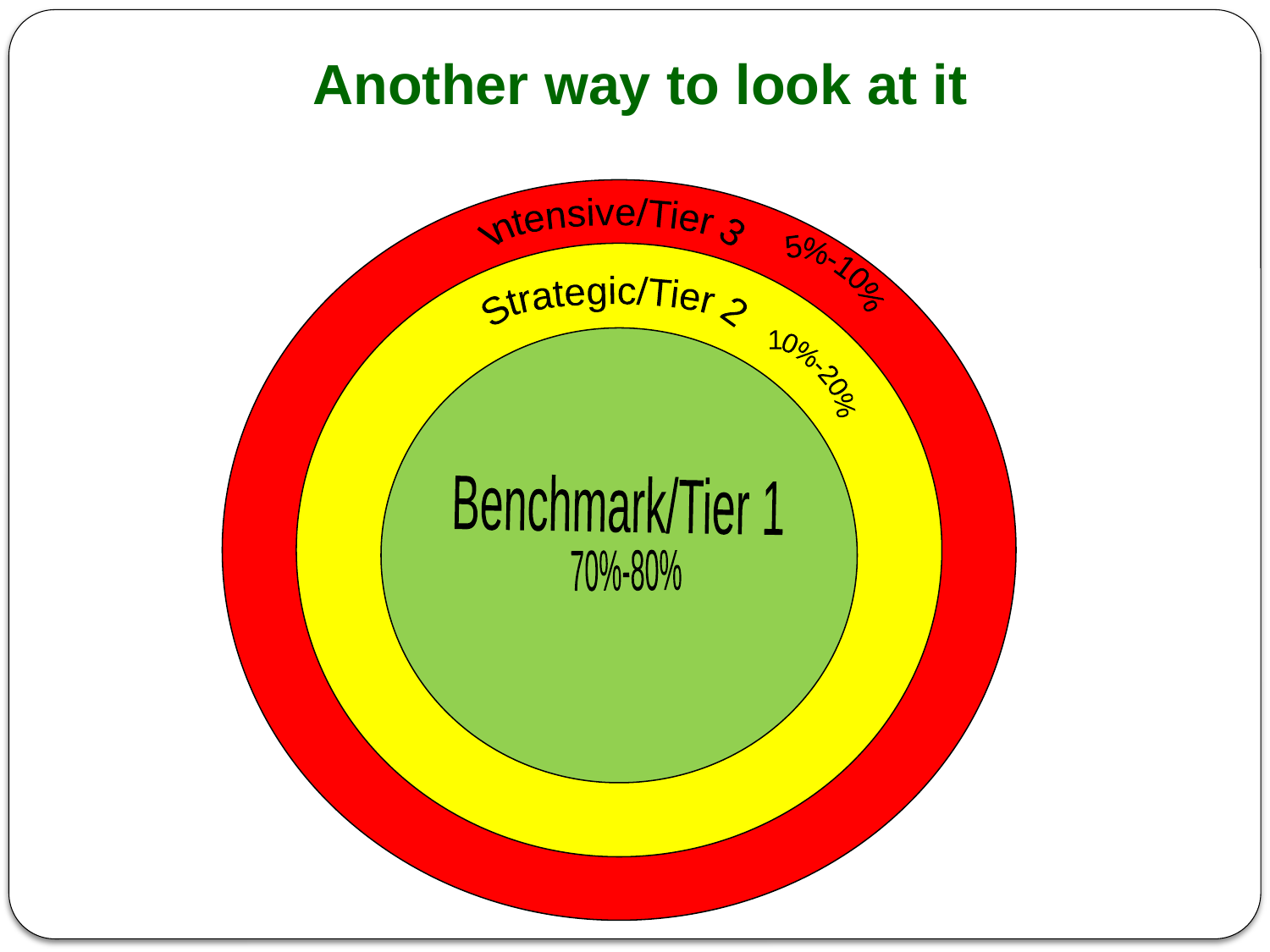

Another way to look at it

Intensive/Tier 3

5%-10%
Strategic/Tier 2

10%-20%
Benchmark/Tier 1
70%-80%